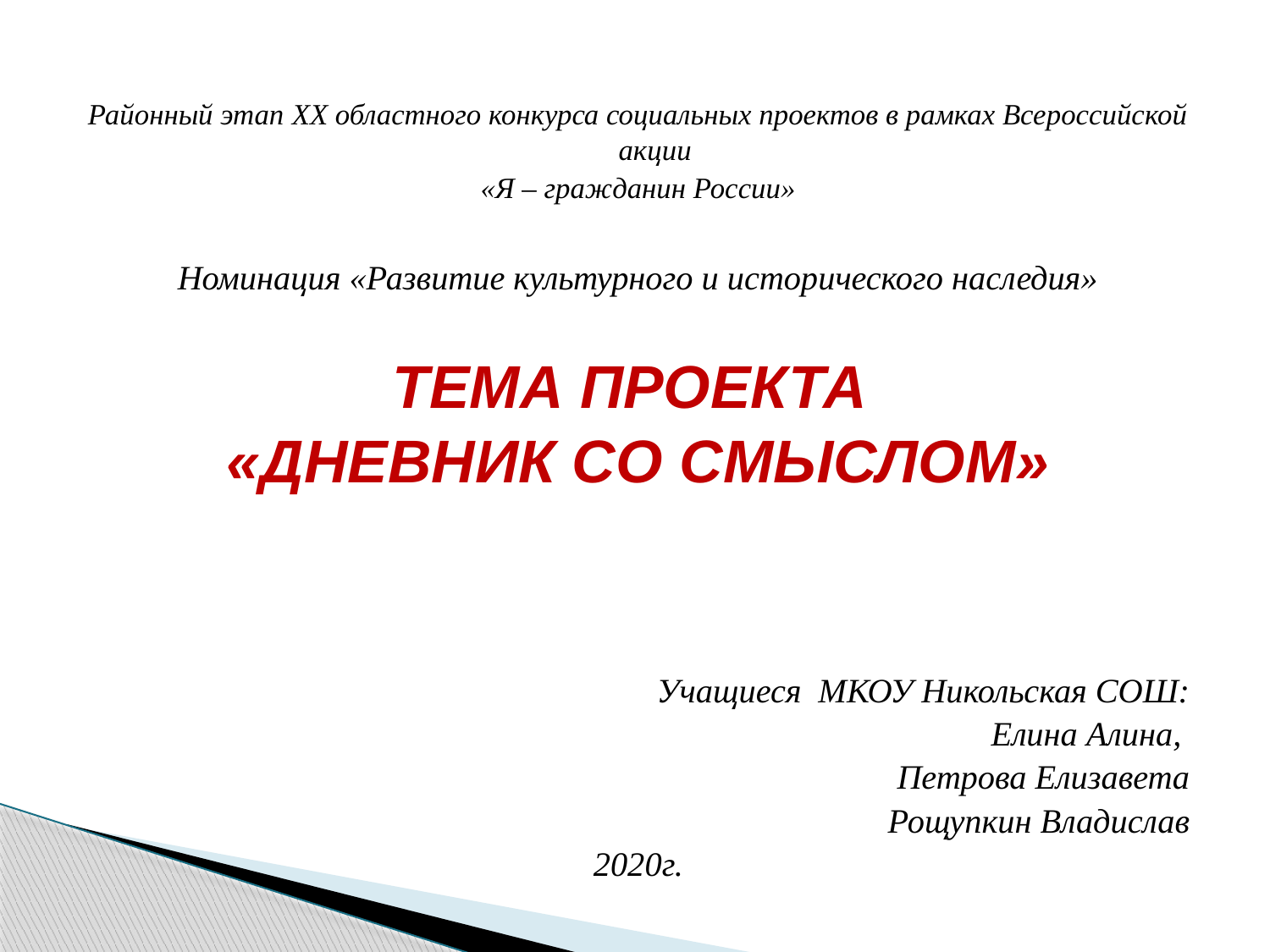

Районный этап XХ областного конкурса социальных проектов в рамках Всероссийской акции
«Я – гражданин России»

Номинация «Развитие культурного и исторического наследия»

Тема проекта
«Дневник со смыслом»

Учащиеся  МКОУ Никольская СОШ:
 Елина Алина,
Петрова Елизавета
Рощупкин Владислав
2020г.